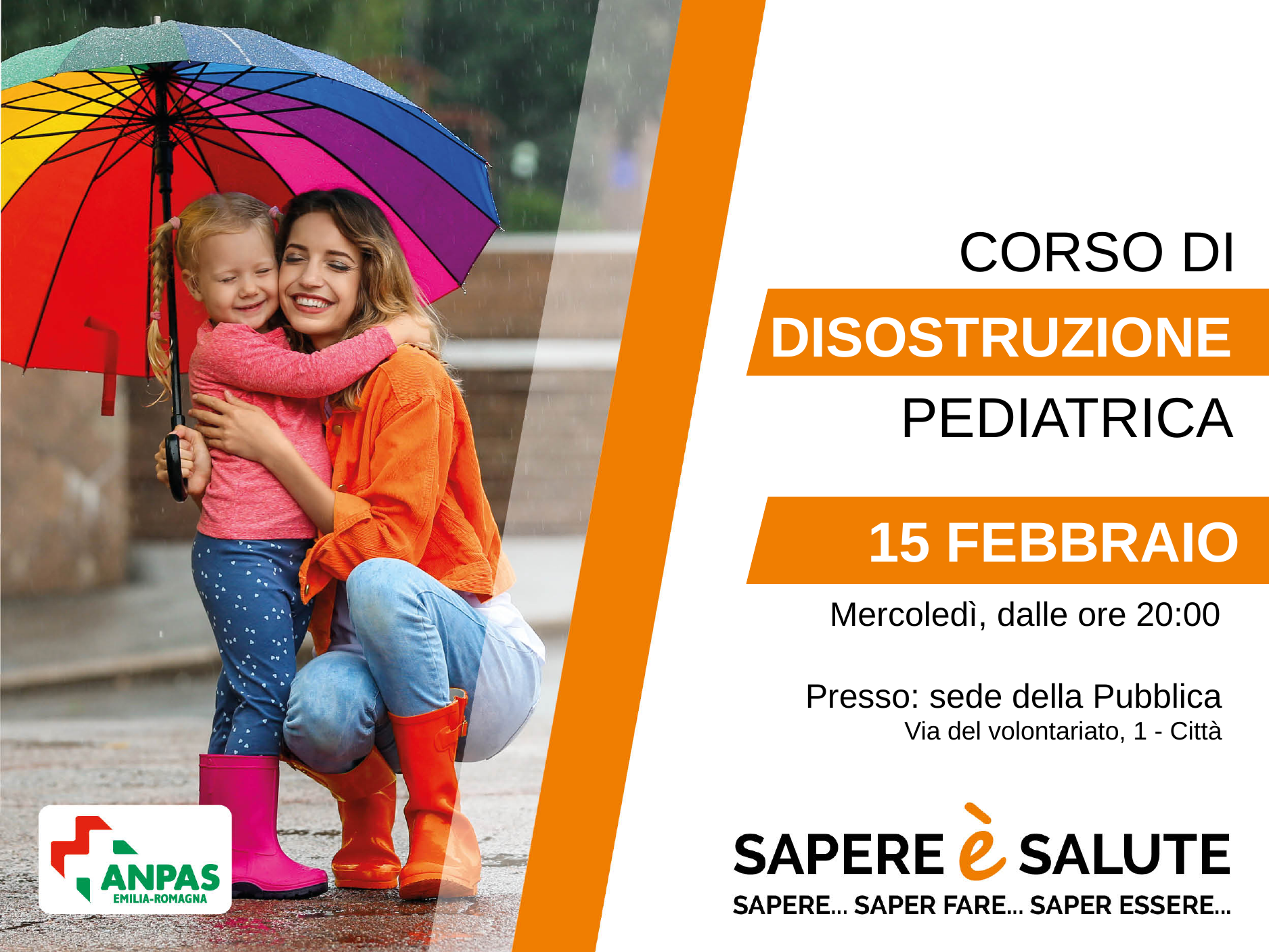

CORSO DI

DISOSTRUZIONE
PEDIATRICA

15 FEBBRAIO
Mercoledì, dalle ore 20:00
Presso: sede della Pubblica
Via del volontariato, 1 - Città